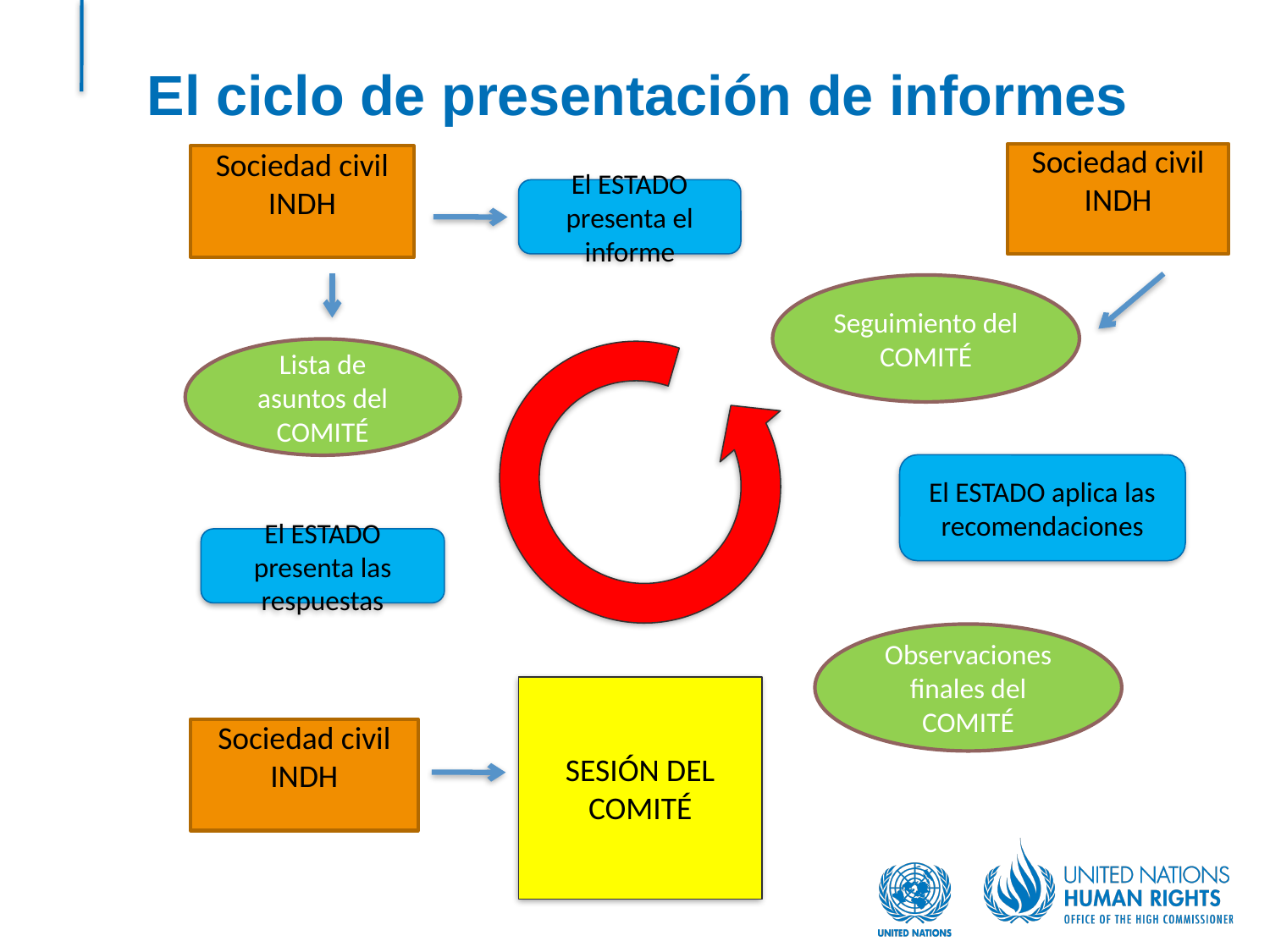

# El ciclo de presentación de informes
Sociedad civil INDH

Sociedad civil INDH

El ESTADO presenta el informe
Seguimiento del COMITÉ

Lista de asuntos del COMITÉ
El ESTADO aplica las recomendaciones
El ESTADO presenta las respuestas
Observaciones finales del COMITÉ
SESIÓN DEL COMITÉ
Sociedad civil INDH